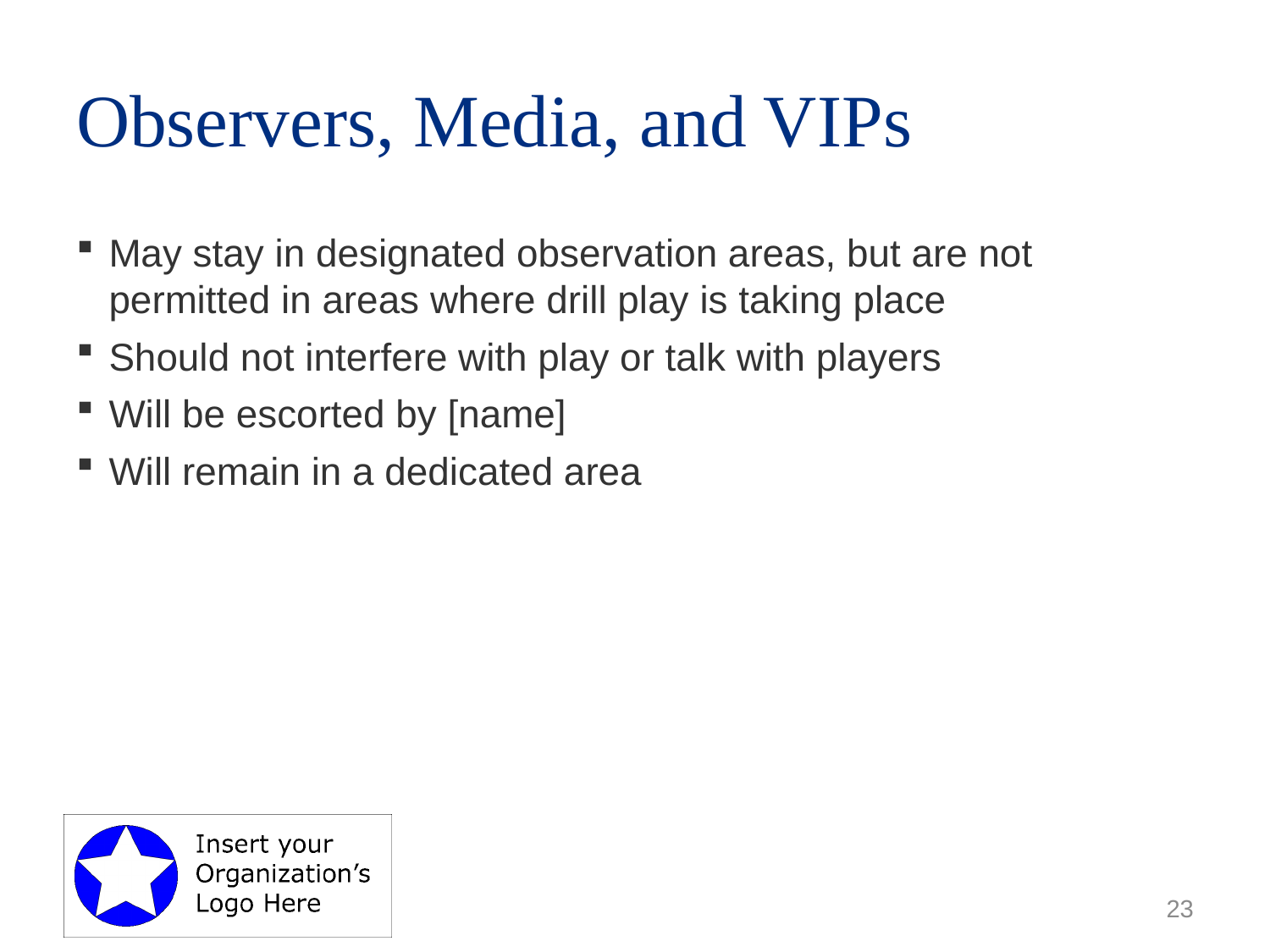

# Observers, Media, and VIPs
May stay in designated observation areas, but are not permitted in areas where drill play is taking place
Should not interfere with play or talk with players
Will be escorted by [name]
Will remain in a dedicated area

23